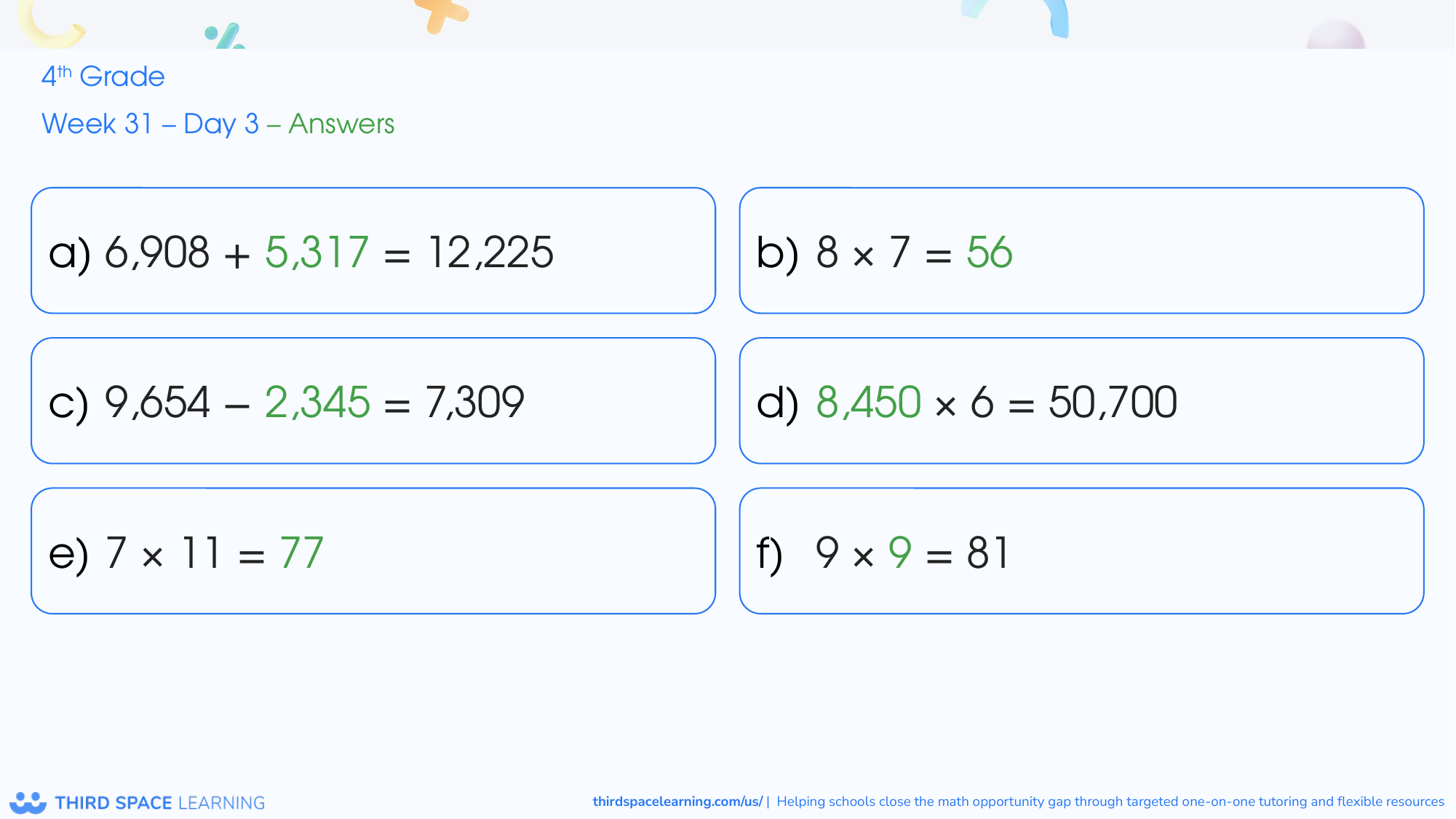

4th Grade
Week 31 – Day 3 – Answers
6,908 + 5,317 = 12,225
8 × 7 = 56
9,654 − 2,345 = 7,309
8,450 × 6 = 50,700
7 × 11 = 77
9 × 9 = 81